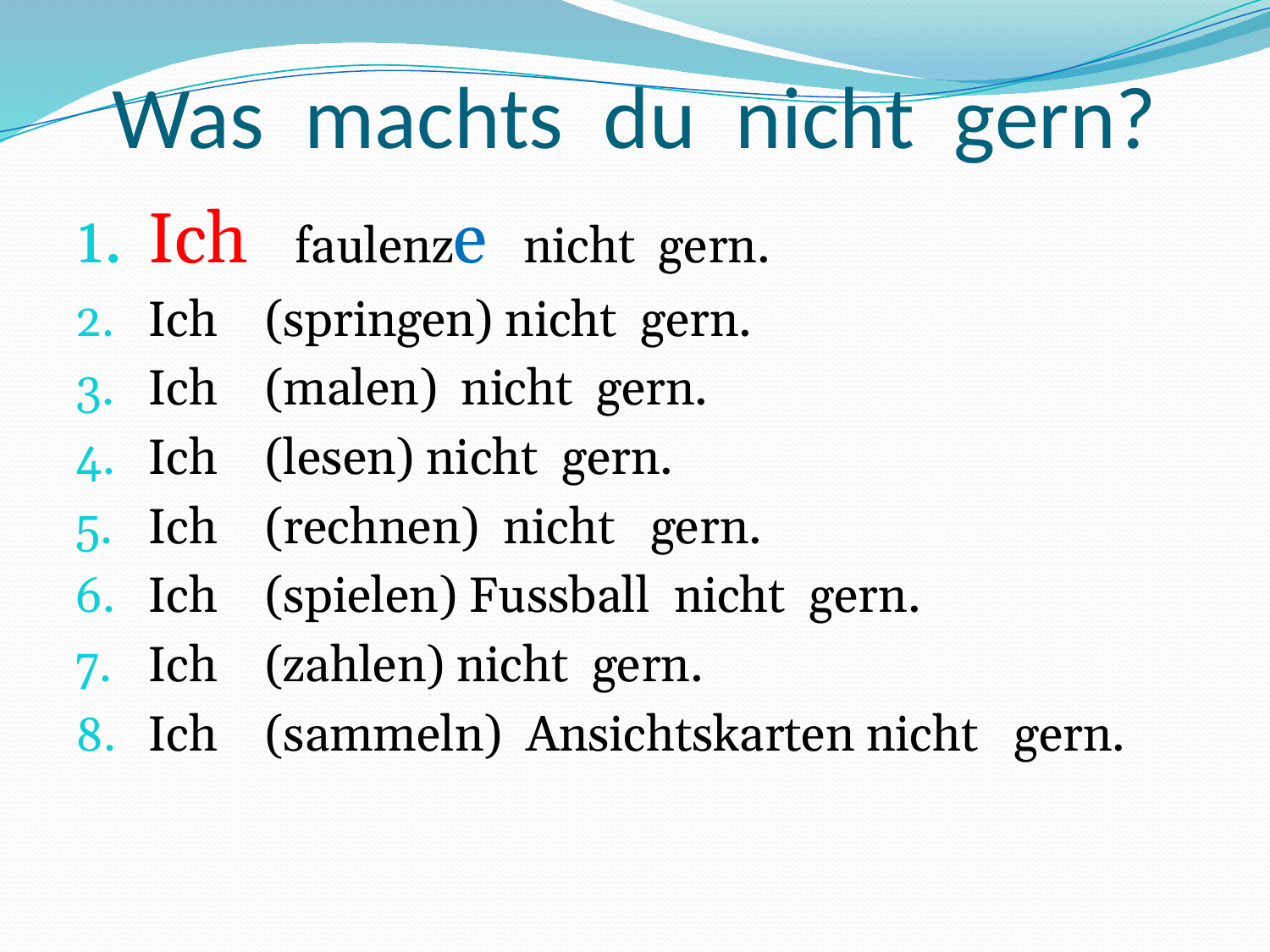

# Was  machts  du  nicht  gern?
Ich    faulenze   nicht  gern.
Ich    (springen) nicht  gern.
Ich    (malen)  nicht  gern.
Ich    (lesen) nicht  gern.
Ich    (rechnen)  nicht   gern.
Ich    (spielen) Fussball  nicht  gern.
Ich    (zahlen) nicht  gern.
Ich    (sammeln)  Ansichtskarten nicht   gern.